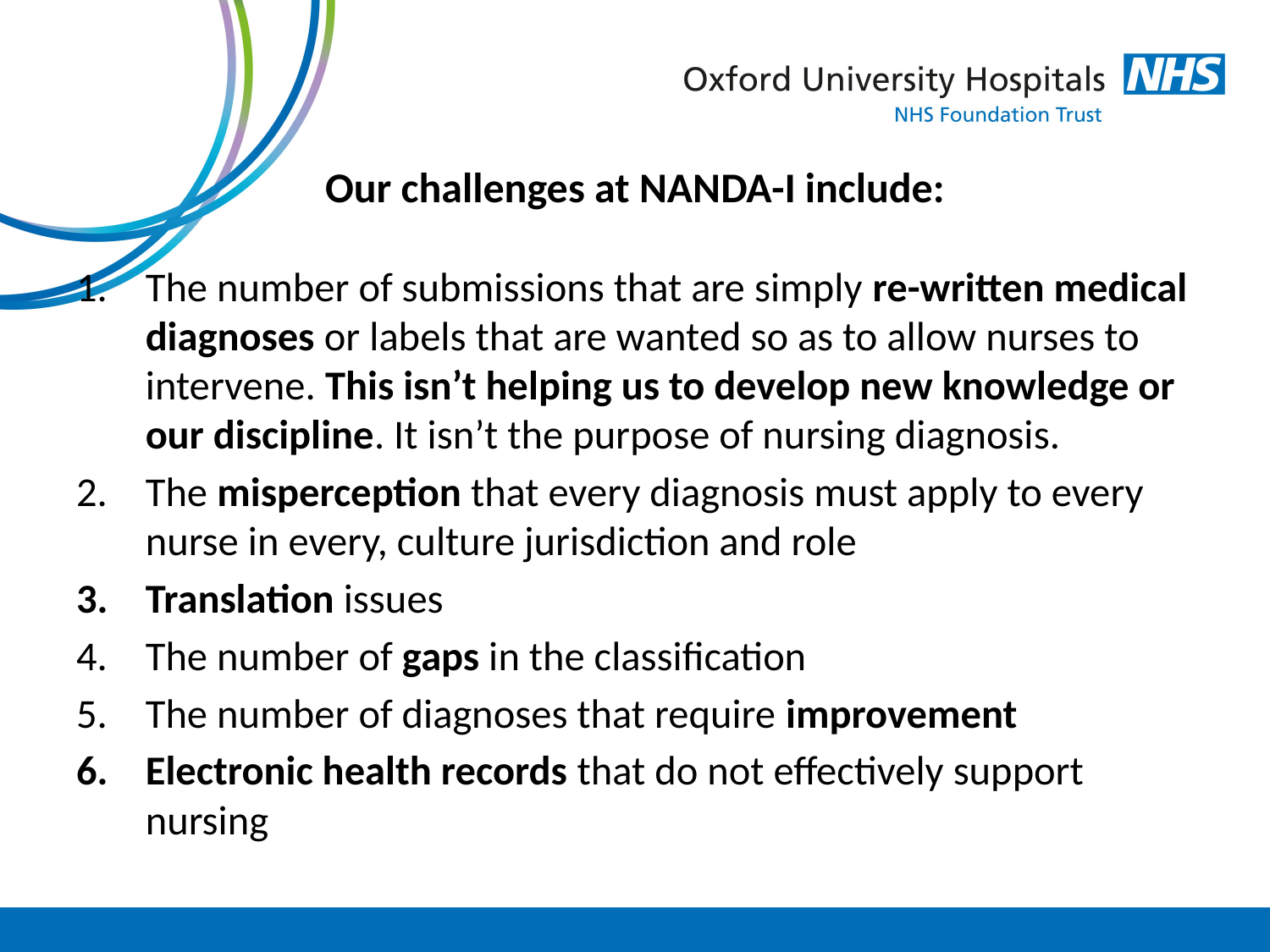

# Our challenges at NANDA-I include:
The number of submissions that are simply re-written medical diagnoses or labels that are wanted so as to allow nurses to intervene. This isn’t helping us to develop new knowledge or our discipline. It isn’t the purpose of nursing diagnosis.
The misperception that every diagnosis must apply to every nurse in every, culture jurisdiction and role
Translation issues
The number of gaps in the classification
The number of diagnoses that require improvement
Electronic health records that do not effectively support nursing